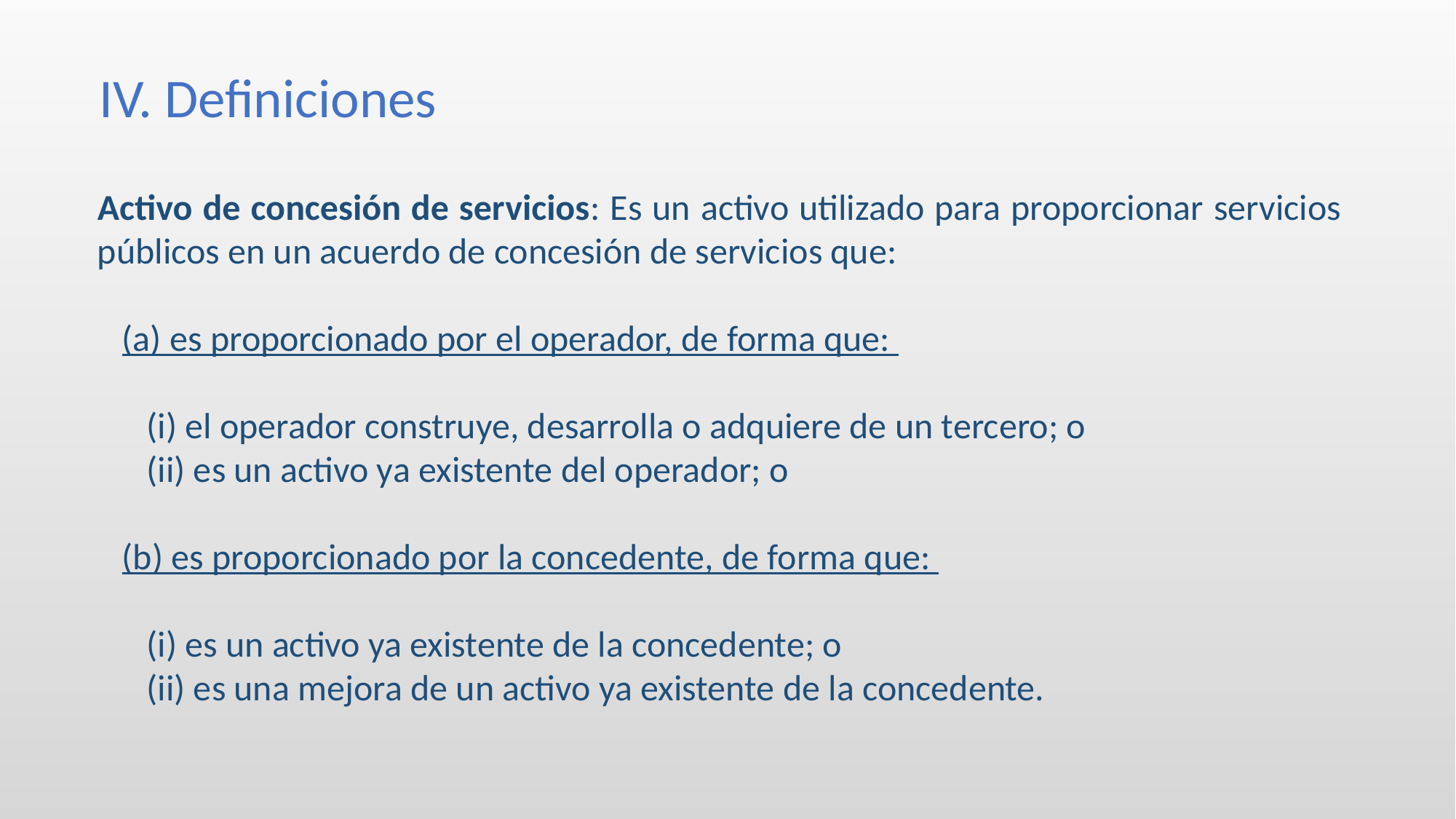

IV. Definiciones
Activo de concesión de servicios: Es un activo utilizado para proporcionar servicios públicos en un acuerdo de concesión de servicios que:

   (a) es proporcionado por el operador, de forma que:

      (i) el operador construye, desarrolla o adquiere de un tercero; o
      (ii) es un activo ya existente del operador; o

   (b) es proporcionado por la concedente, de forma que:

      (i) es un activo ya existente de la concedente; o
      (ii) es una mejora de un activo ya existente de la concedente.